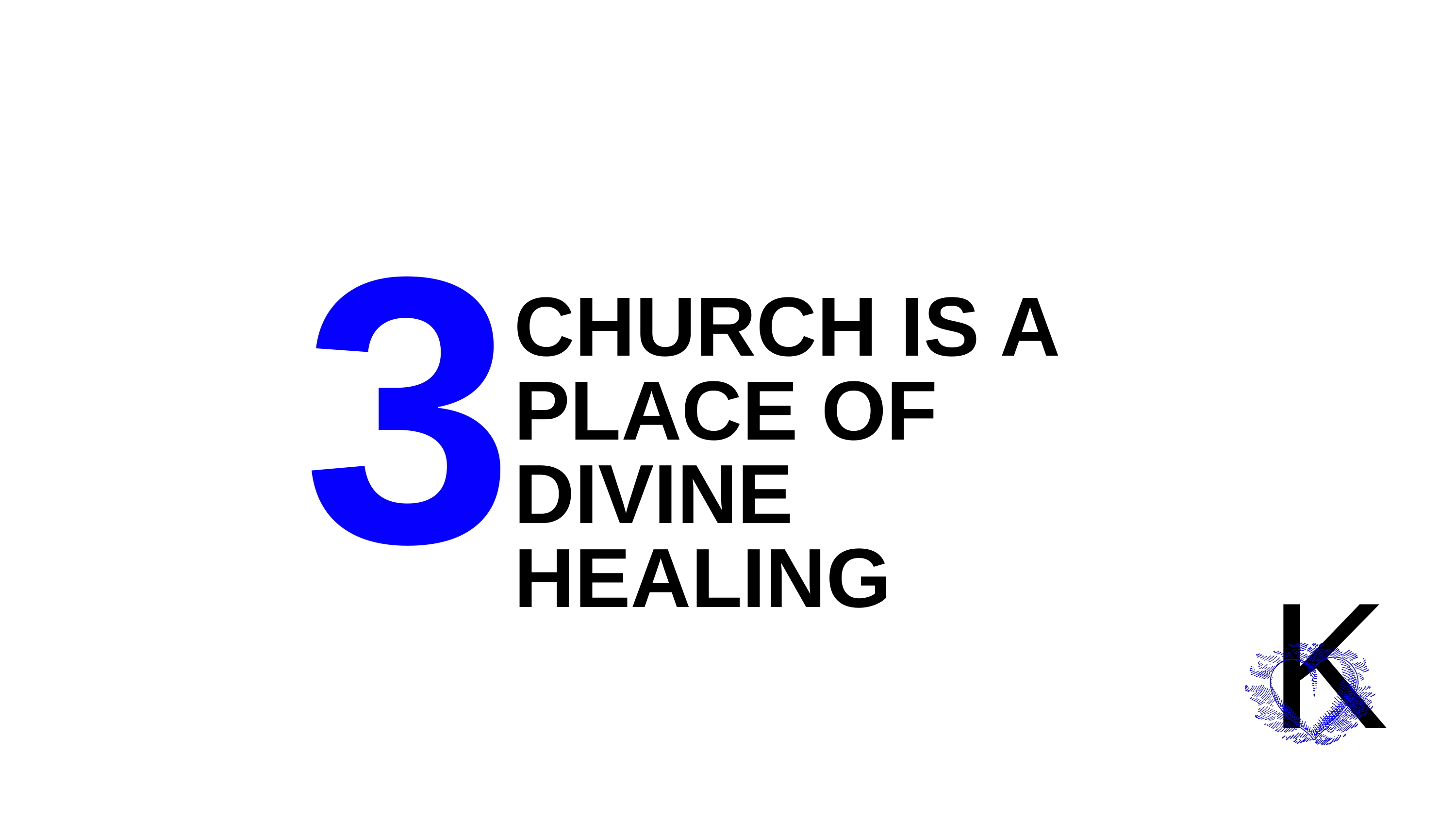

3
CHURCH IS A PLACE OF DIVINE HEALING
K